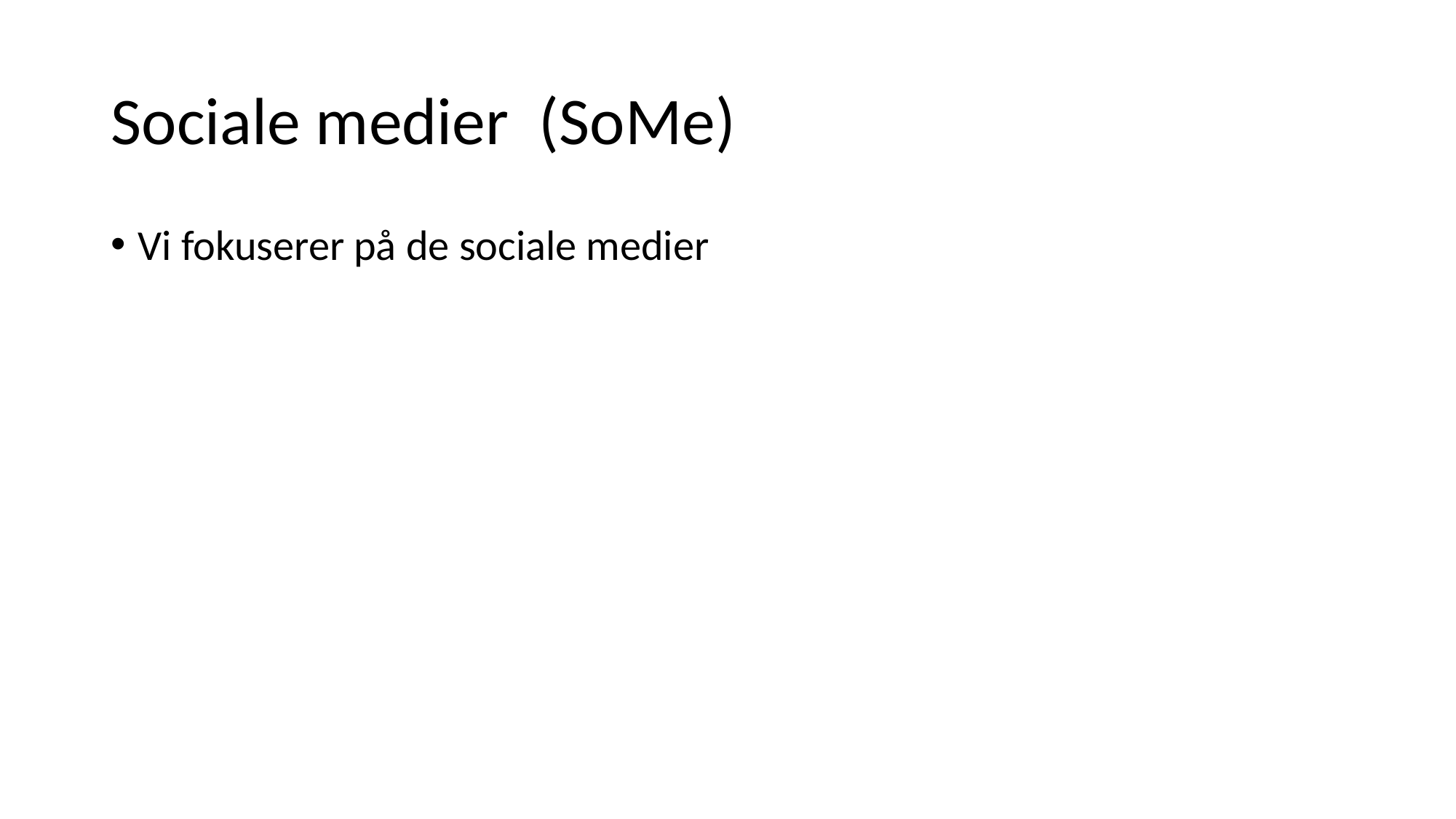

# Sociale medier  (SoMe)
Vi fokuserer på de sociale medier